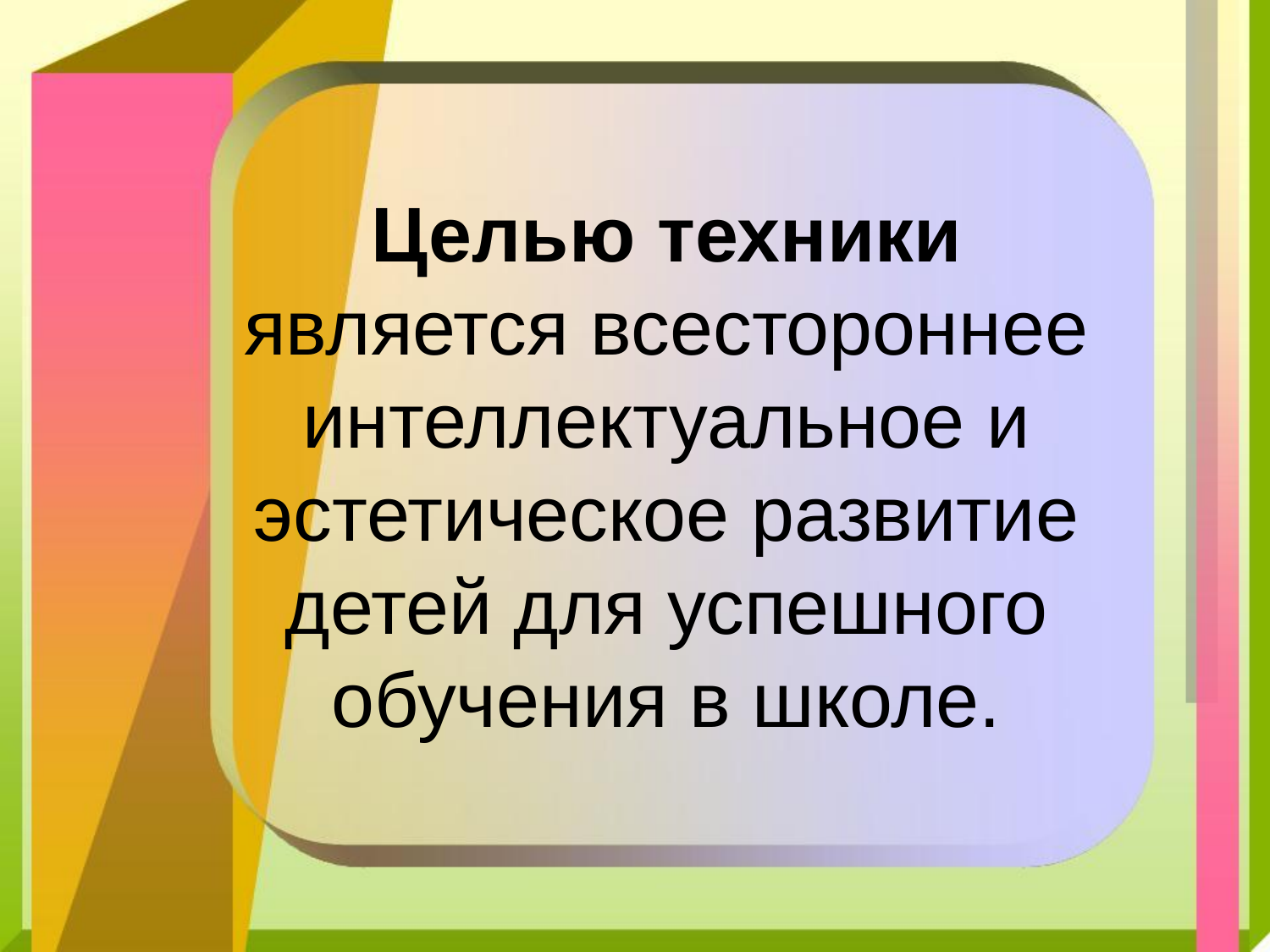

# Целью техники является всестороннее интеллектуальное и эстетическое развитие детей для успешного обучения в школе.